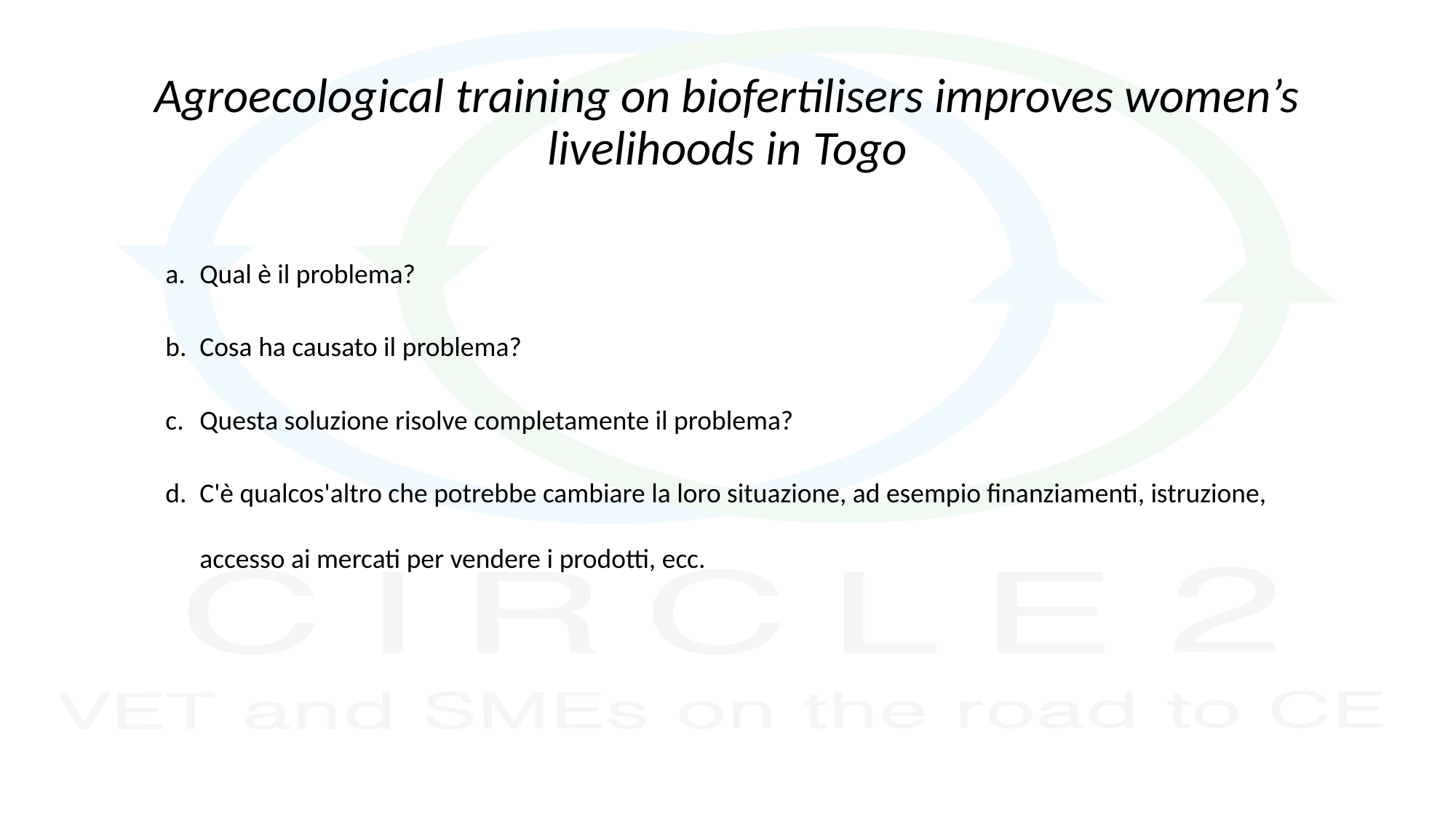

# Agroecological training on biofertilisers improves women’s livelihoods in Togo
Qual è il problema?
Cosa ha causato il problema?
Questa soluzione risolve completamente il problema?
C'è qualcos'altro che potrebbe cambiare la loro situazione, ad esempio finanziamenti, istruzione, accesso ai mercati per vendere i prodotti, ecc.